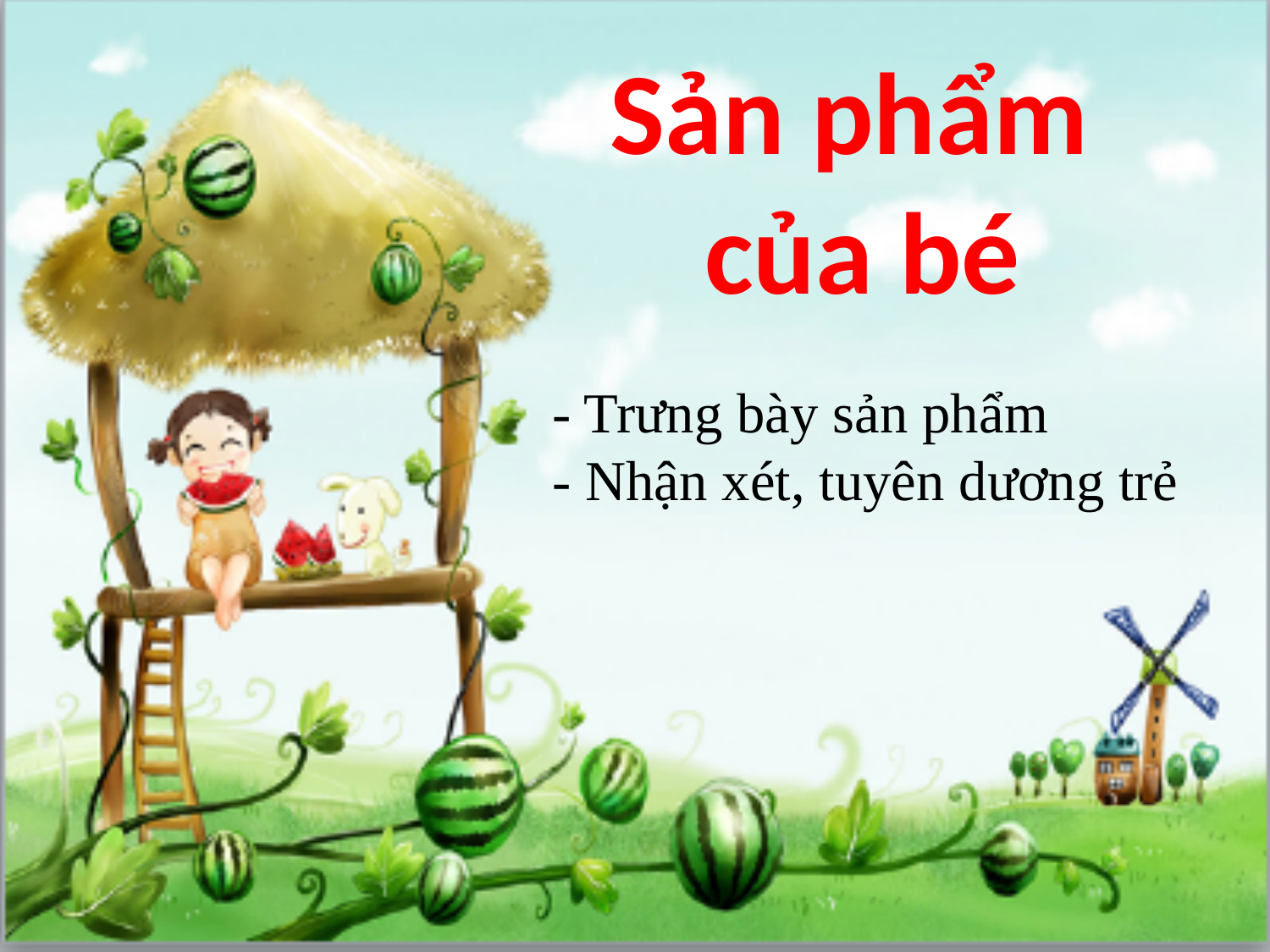

Sản phẩm
của bé
- Trưng bày sản phẩm
- Nhận xét, tuyên dương trẻ